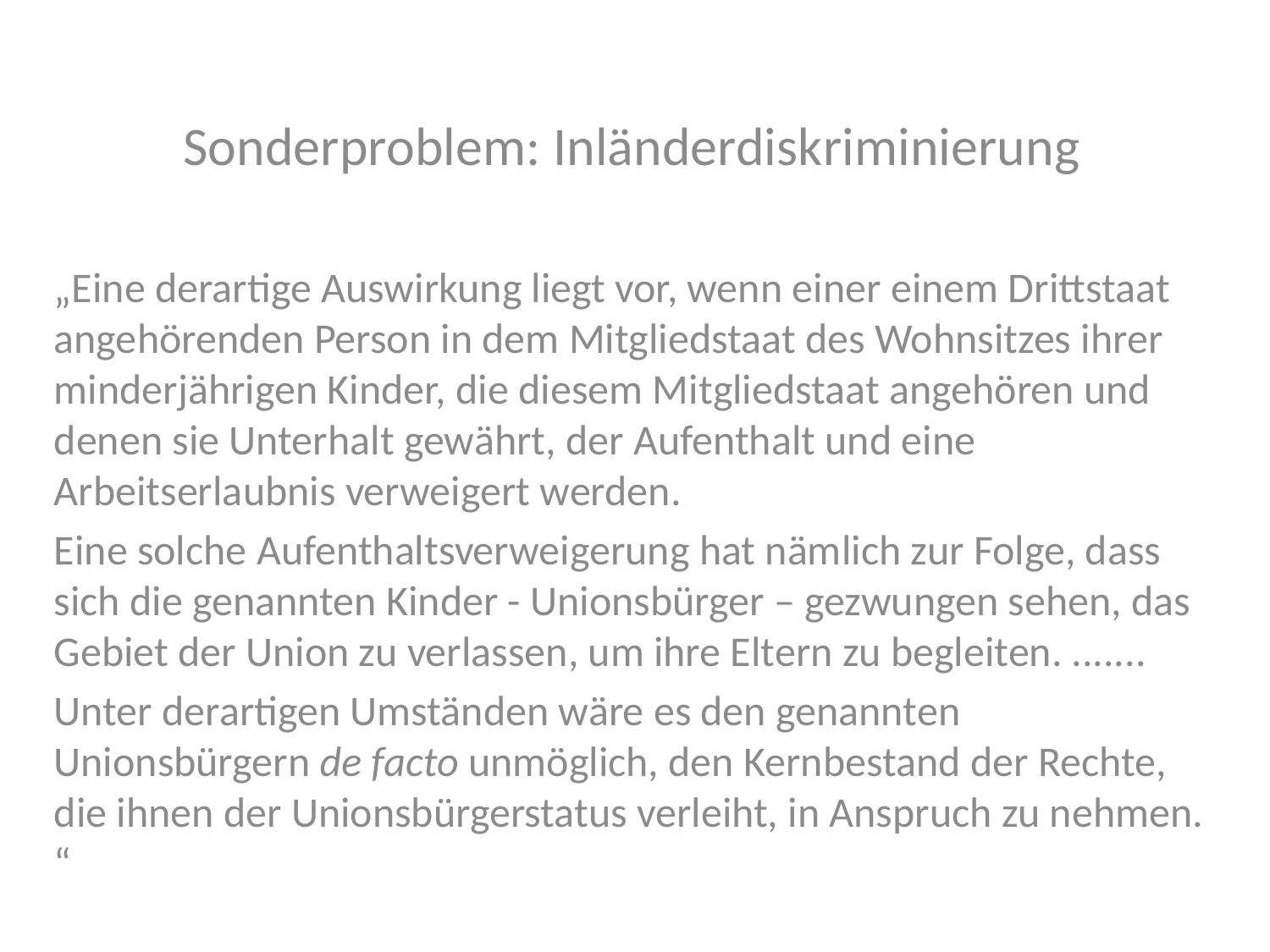

Sonderproblem: Inländerdiskriminierung

„Eine derartige Auswirkung liegt vor, wenn einer einem Drittstaat angehörenden Person in dem Mitgliedstaat des Wohnsitzes ihrer minderjährigen Kinder, die diesem Mitgliedstaat angehören und denen sie Unterhalt gewährt, der Aufenthalt und eine Arbeitserlaubnis verweigert werden.
Eine solche Aufenthaltsverweigerung hat nämlich zur Folge, dass sich die genannten Kinder - Unionsbürger – gezwungen sehen, das Gebiet der Union zu verlassen, um ihre Eltern zu begleiten. .......
Unter derartigen Umständen wäre es den genannten Unionsbürgern de facto unmöglich, den Kernbestand der Rechte, die ihnen der Unionsbürgerstatus verleiht, in Anspruch zu nehmen. “